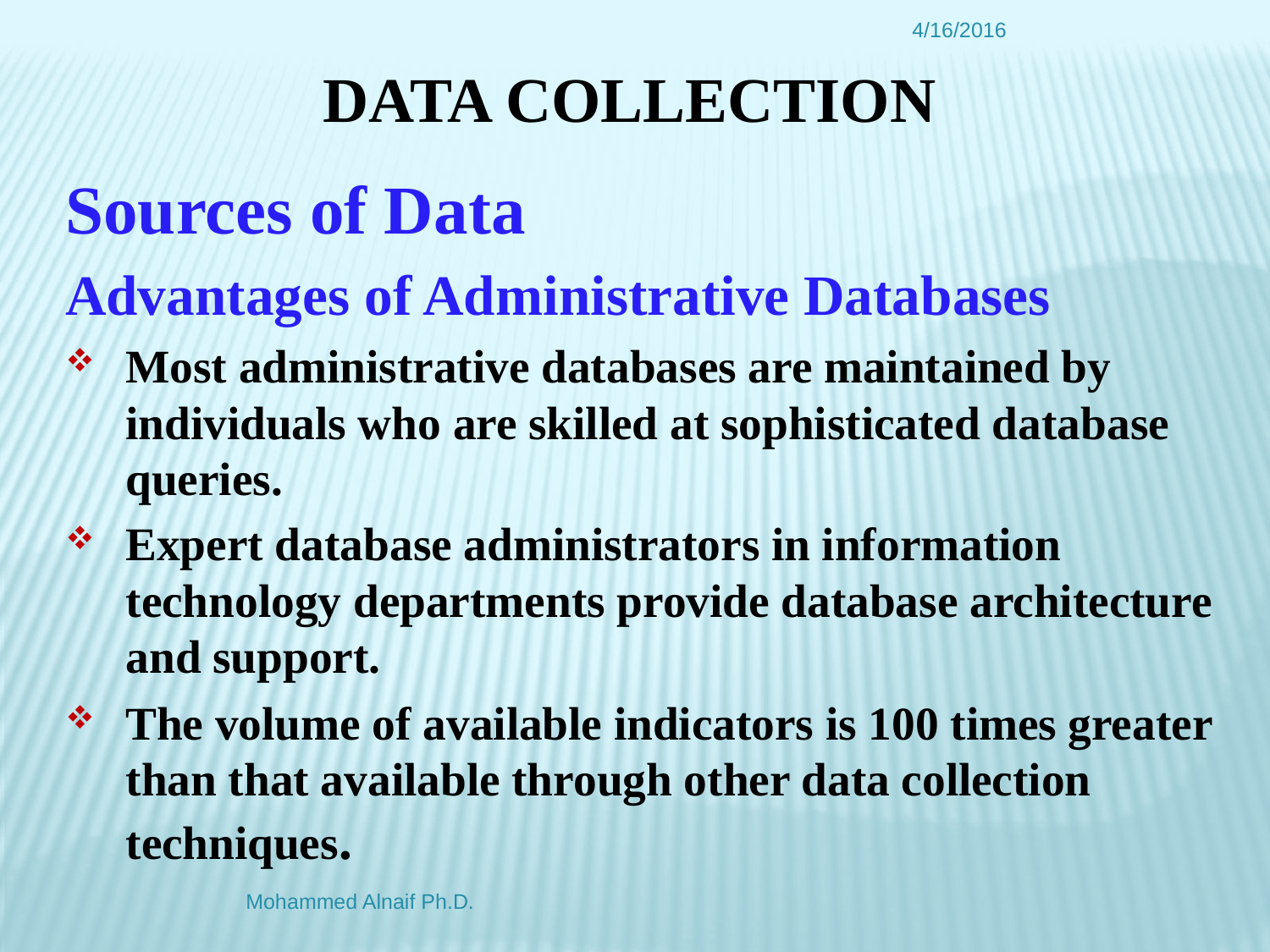

4/16/2016
# Data Collection
Sources of Data
Advantages of Administrative Databases
Most administrative databases are maintained by individuals who are skilled at sophisticated database queries.
Expert database administrators in information technology departments provide database architecture and support.
The volume of available indicators is 100 times greater than that available through other data collection techniques.
Mohammed Alnaif Ph.D.
42